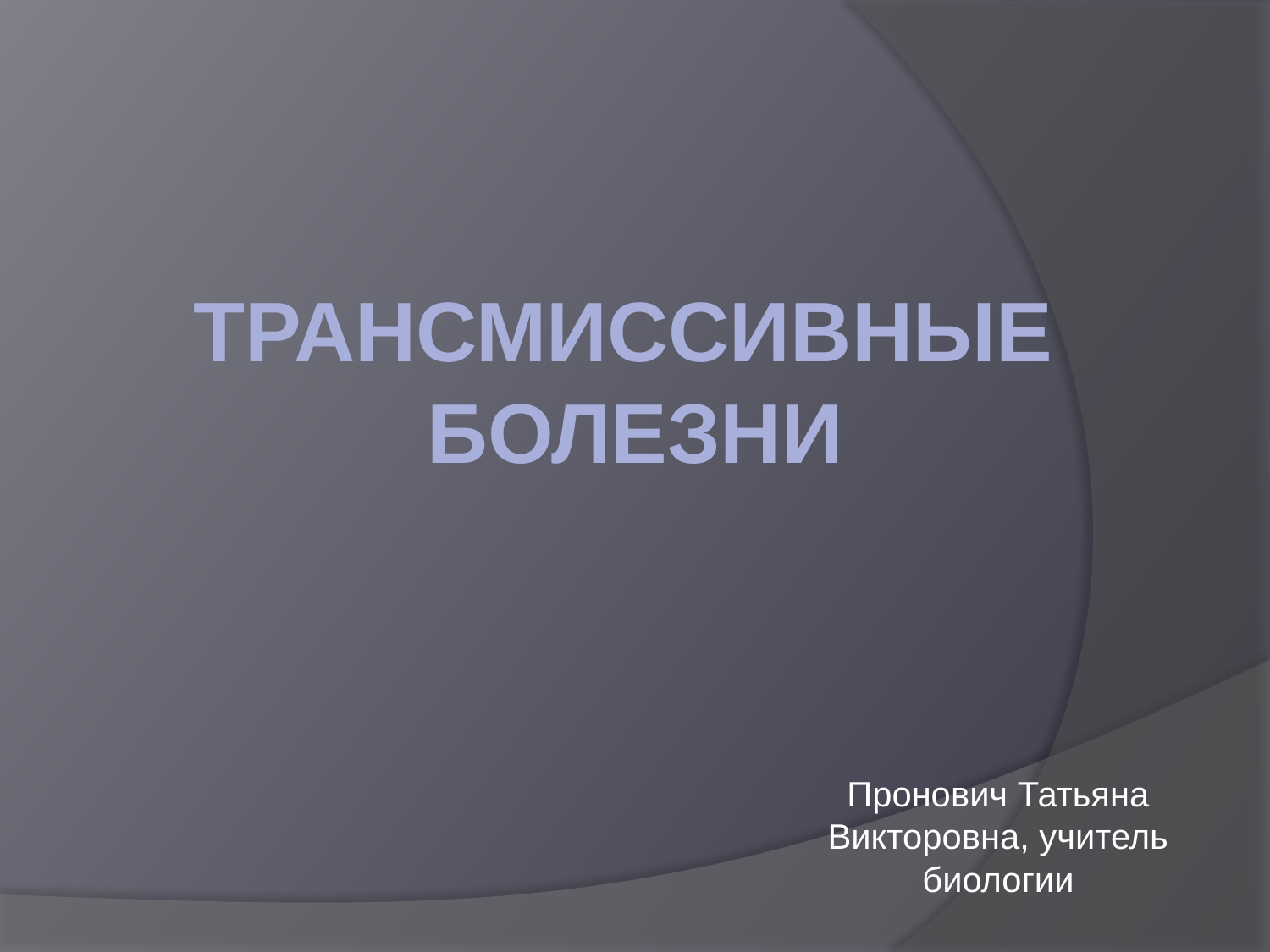

# Трансмиссивные болезни
Пронович Татьяна Викторовна, учитель биологии